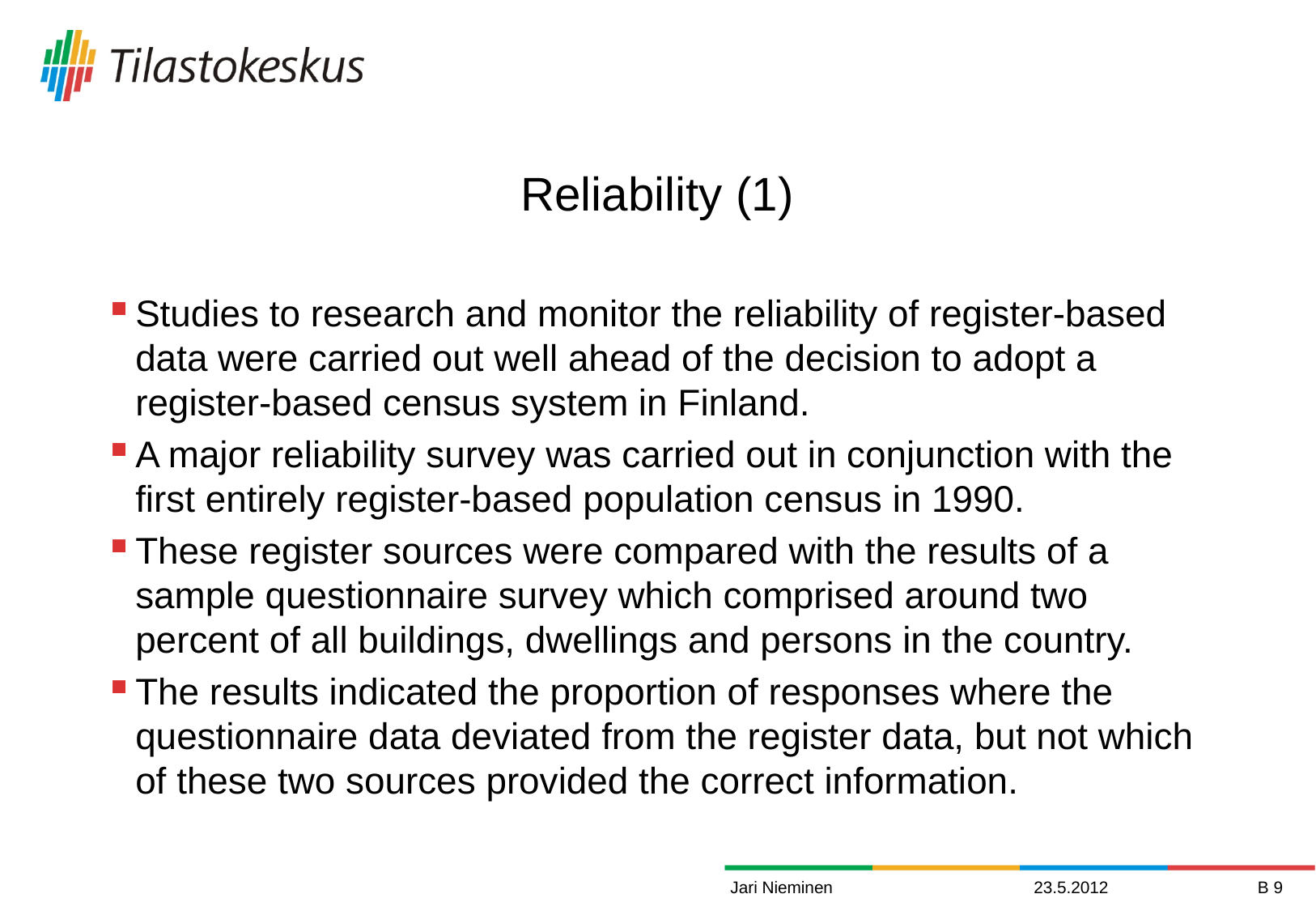

Reliability (1)
Studies to research and monitor the reliability of register-based data were carried out well ahead of the decision to adopt a register-based census system in Finland.
A major reliability survey was carried out in conjunction with the first entirely register-based population census in 1990.
These register sources were compared with the results of a sample questionnaire survey which comprised around two percent of all buildings, dwellings and persons in the country.
The results indicated the proportion of responses where the questionnaire data deviated from the register data, but not which of these two sources provided the correct information.
Jari Nieminen
23.5.2012
B 9